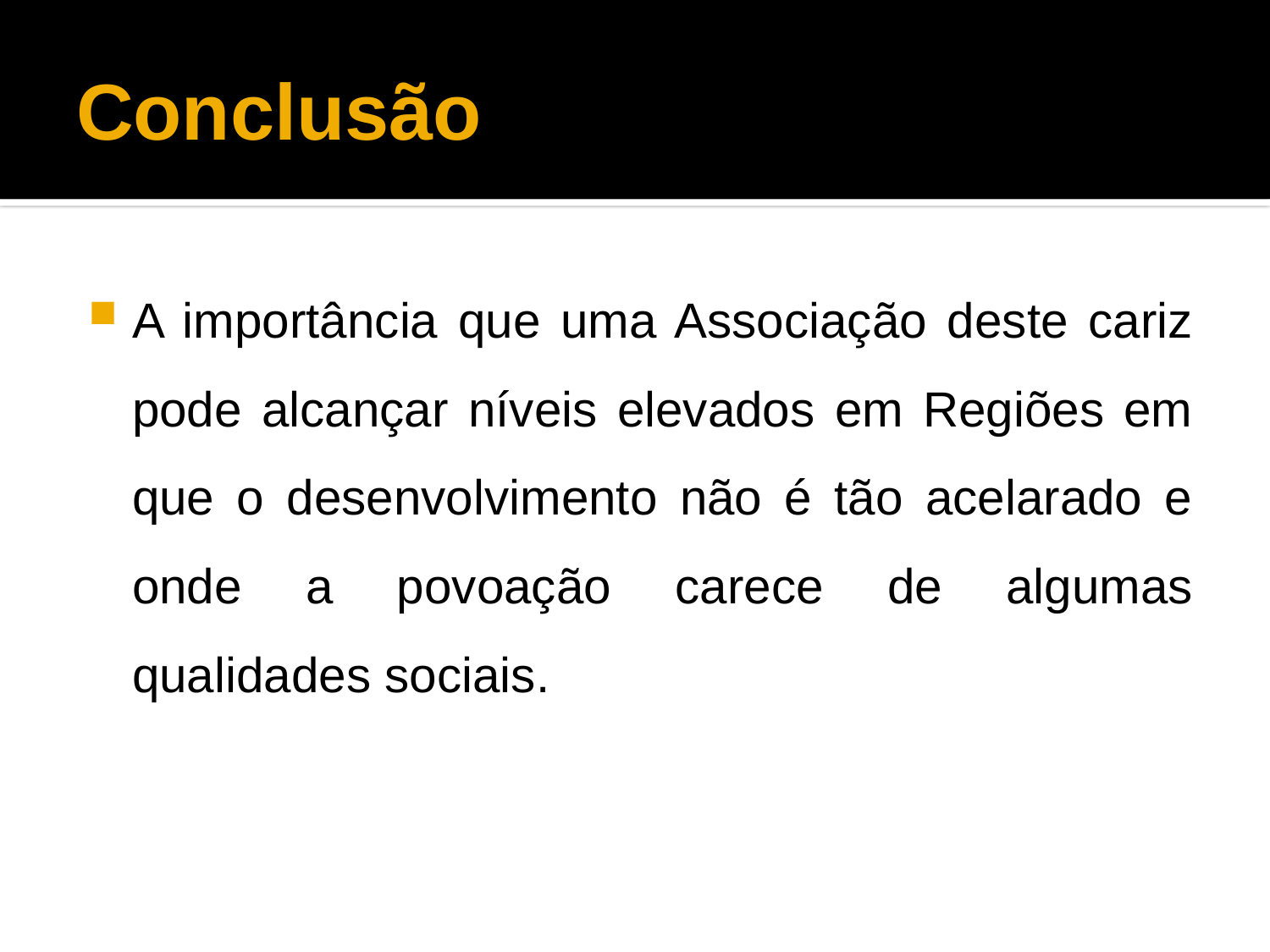

# Conclusão
A importância que uma Associação deste cariz pode alcançar níveis elevados em Regiões em que o desenvolvimento não é tão acelarado e onde a povoação carece de algumas qualidades sociais.